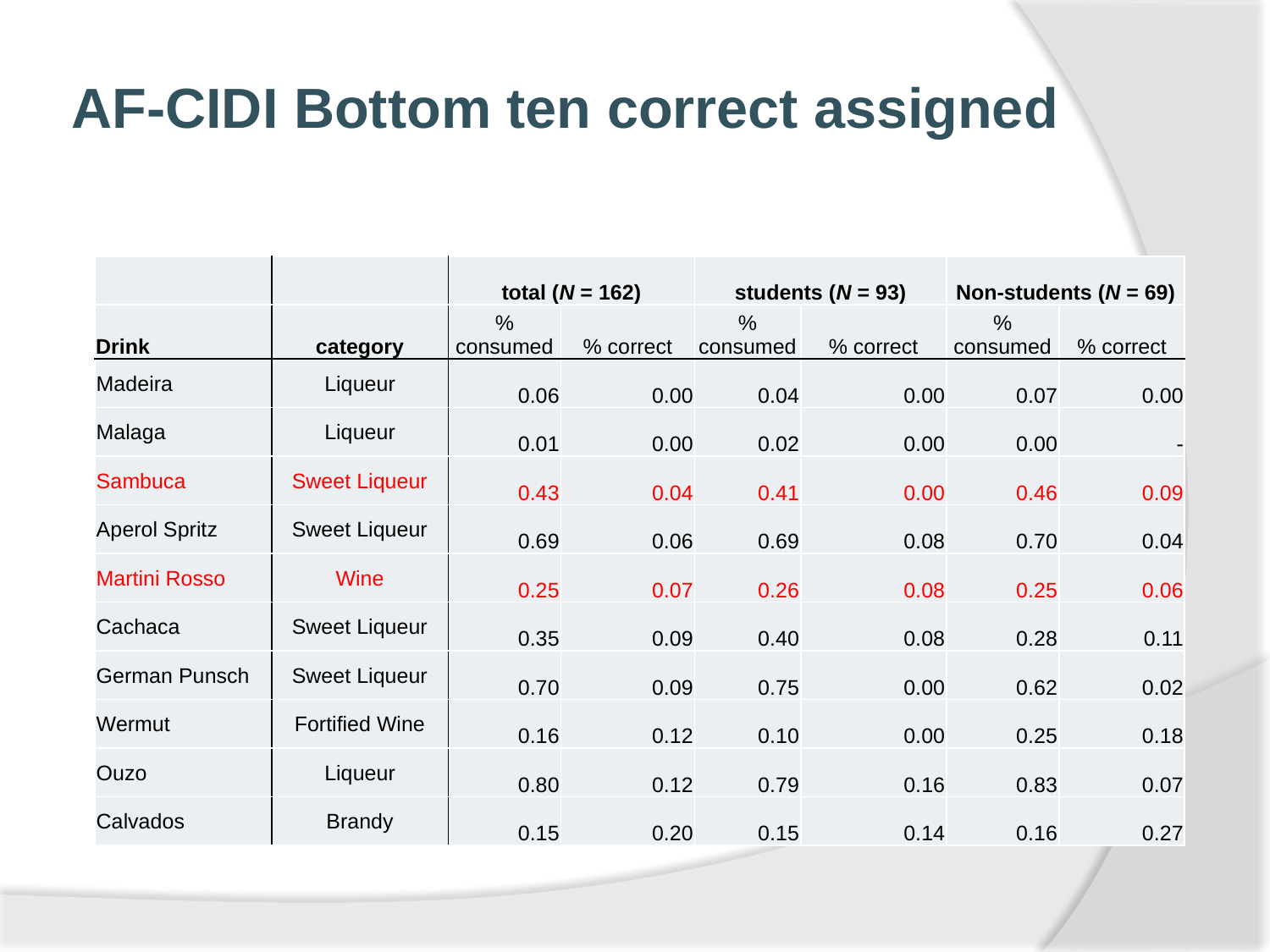

# AF-CIDI Bottom ten correct assigned
|  |  | total (N = 162) |  | students (N = 93) |  | Non-students (N = 69) |  |
| --- | --- | --- | --- | --- | --- | --- | --- |
| Drink | category | % consumed | % correct | % consumed | % correct | % consumed | % correct |
| Madeira | Liqueur | 0.06 | 0.00 | 0.04 | 0.00 | 0.07 | 0.00 |
| Malaga | Liqueur | 0.01 | 0.00 | 0.02 | 0.00 | 0.00 | - |
| Sambuca | Sweet Liqueur | 0.43 | 0.04 | 0.41 | 0.00 | 0.46 | 0.09 |
| Aperol Spritz | Sweet Liqueur | 0.69 | 0.06 | 0.69 | 0.08 | 0.70 | 0.04 |
| Martini Rosso | Wine | 0.25 | 0.07 | 0.26 | 0.08 | 0.25 | 0.06 |
| Cachaca | Sweet Liqueur | 0.35 | 0.09 | 0.40 | 0.08 | 0.28 | 0.11 |
| German Punsch | Sweet Liqueur | 0.70 | 0.09 | 0.75 | 0.00 | 0.62 | 0.02 |
| Wermut | Fortified Wine | 0.16 | 0.12 | 0.10 | 0.00 | 0.25 | 0.18 |
| Ouzo | Liqueur | 0.80 | 0.12 | 0.79 | 0.16 | 0.83 | 0.07 |
| Calvados | Brandy | 0.15 | 0.20 | 0.15 | 0.14 | 0.16 | 0.27 |